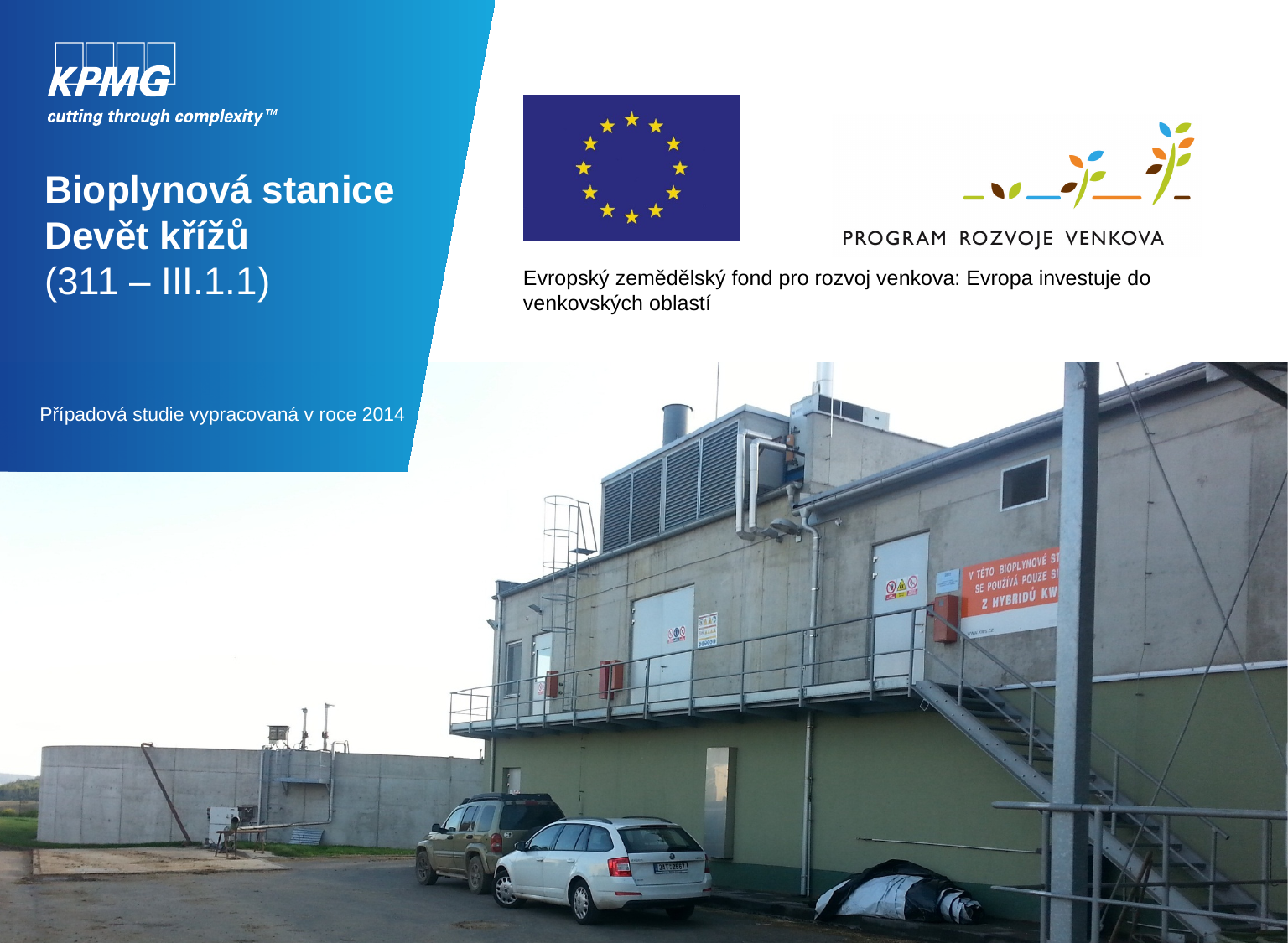

# Bioplynová stanice Devět křížů (311 – III.1.1)